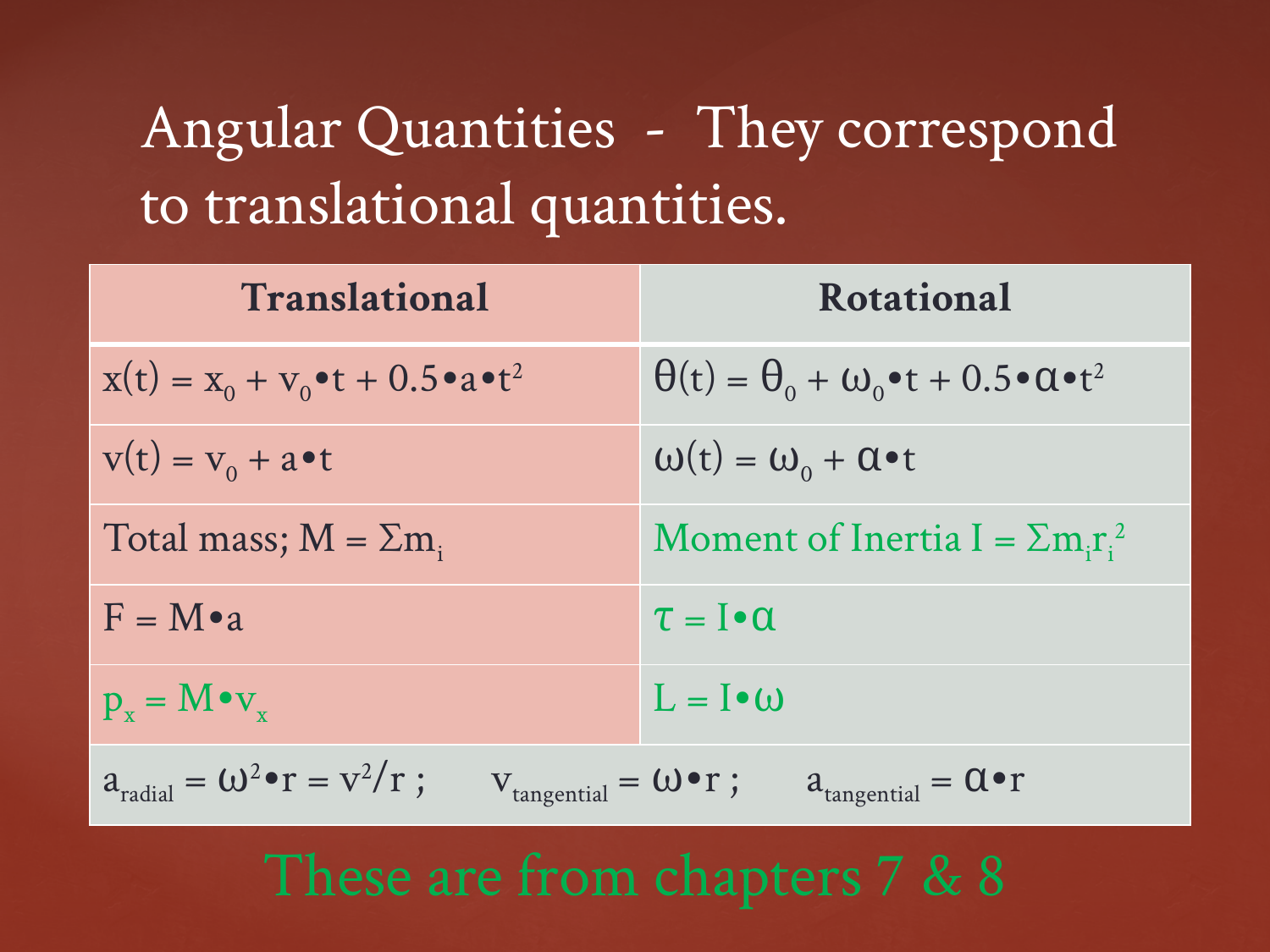

Angular Quantities  -  They correspond to translational quantities.
| Translational | Rotational |
| --- | --- |
| x(t) = x0 + v0∙t + 0.5∙a∙t2 | θ(t) = θ0 + ω0∙t + 0.5∙α∙t2 |
| v(t) = v0 + a∙t | ω(t) = ω0 + α∙t |
| Total mass; M = ∑mi | Moment of Inertia I = ∑miri2 |
| F = M∙a | τ = I∙α |
| px = M∙vx | L = I∙ω |
| aradial = ω2∙r = v2/r ; vtangential = ω∙r ; atangential = α∙r |  |

# These are from chapters 7 & 8